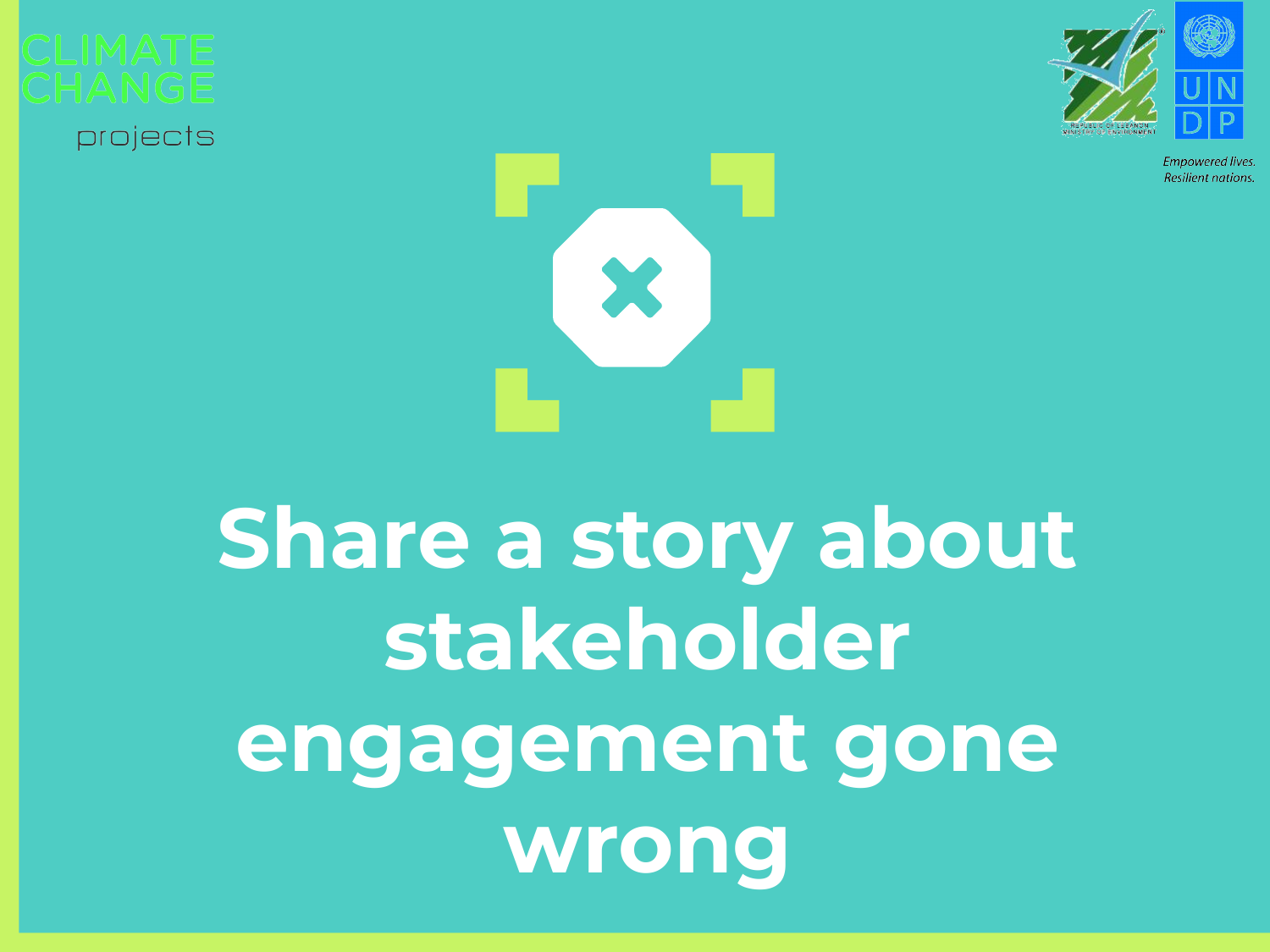

Share a story about stakeholder engagement gone wrong